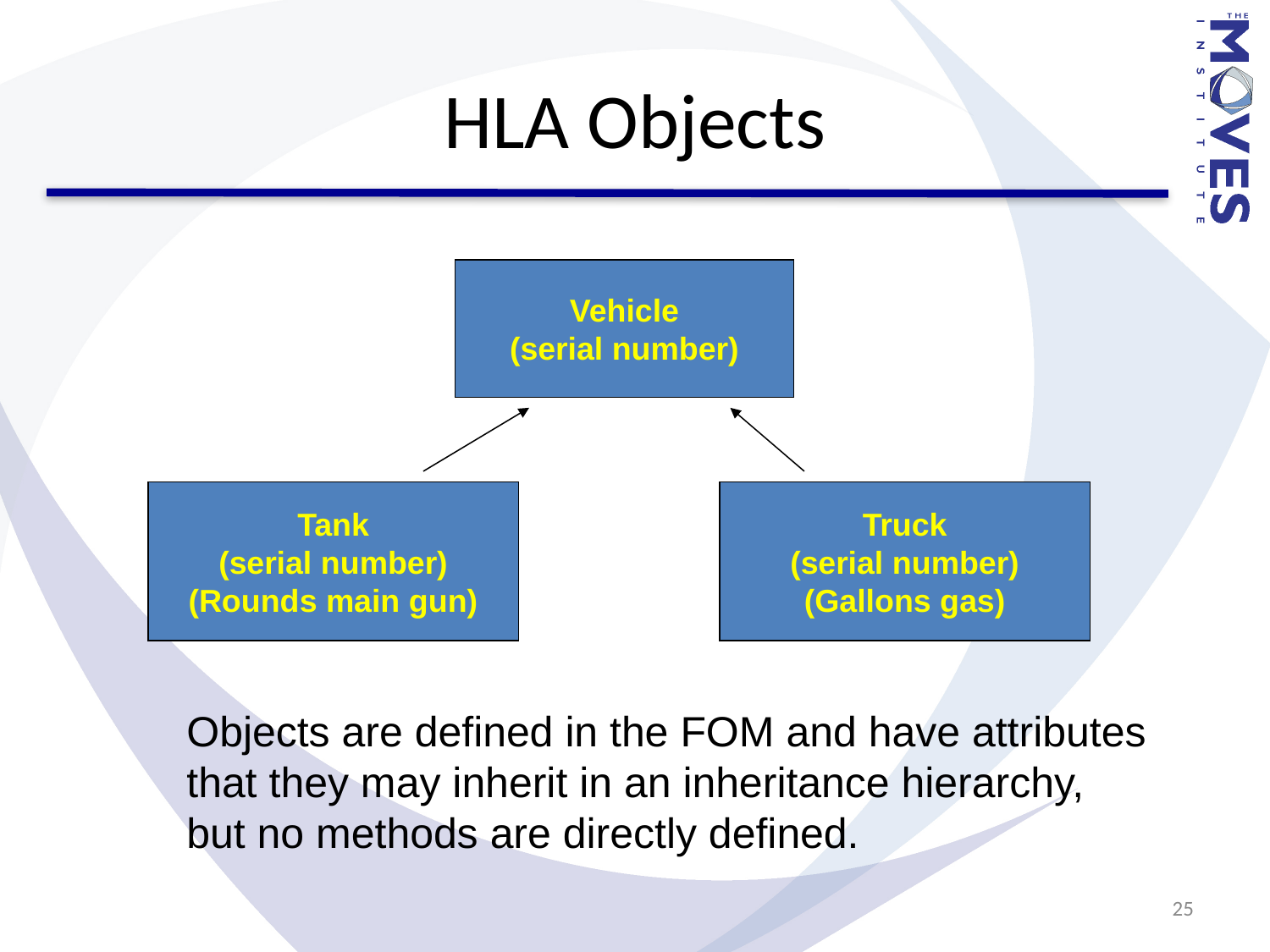

# HLA Objects
Vehicle
(serial number)

Tank
(serial number)
(Rounds main gun)
Truck
(serial number)
(Gallons gas)
Objects are defined in the FOM and have attributes
that they may inherit in an inheritance hierarchy,
but no methods are directly defined.
25